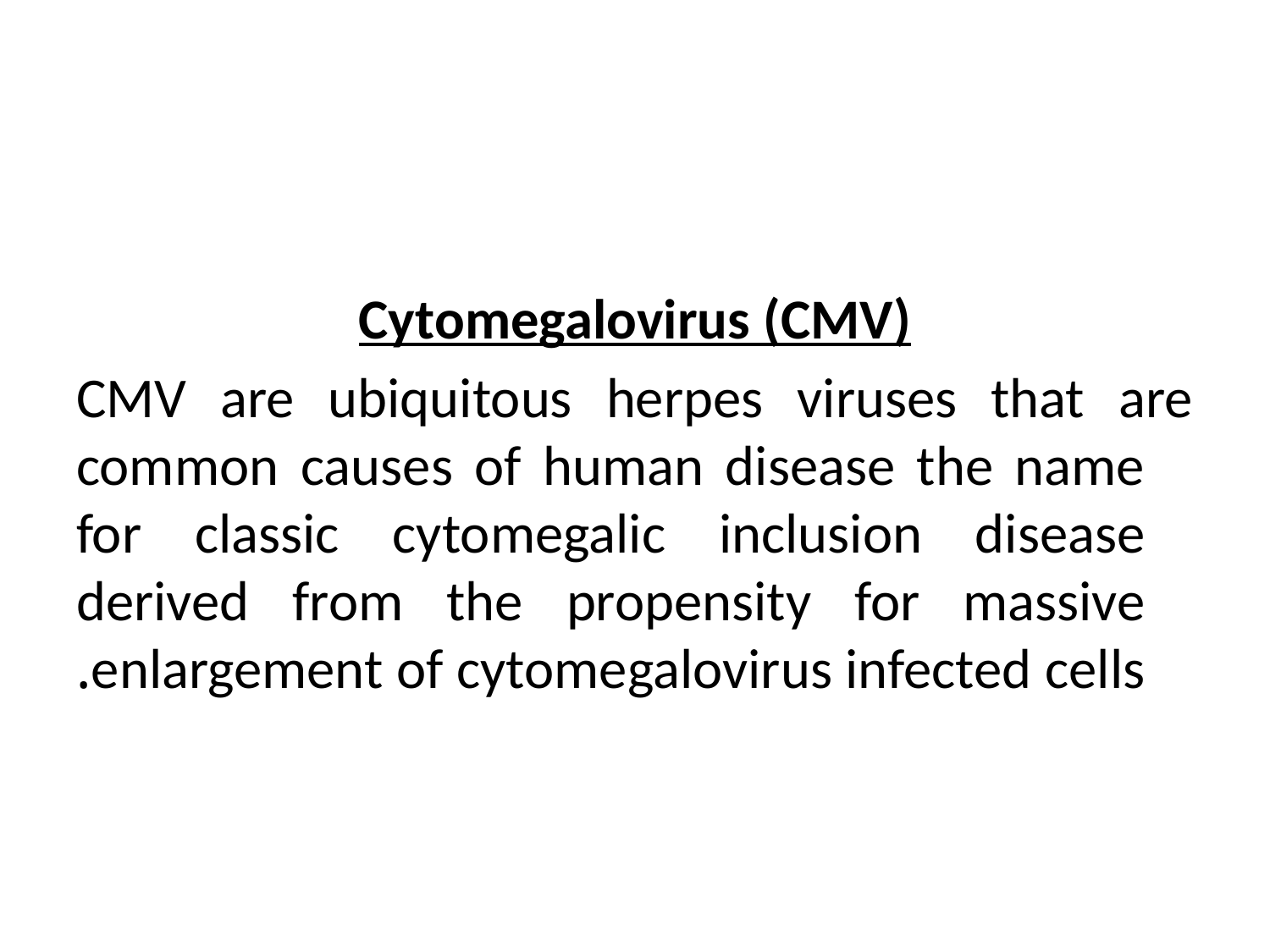

Cytomegalovirus (CMV)
CMV are ubiquitous herpes viruses that are common causes of human disease the name for classic cytomegalic inclusion disease derived from the propensity for massive enlargement of cytomegalovirus infected cells.